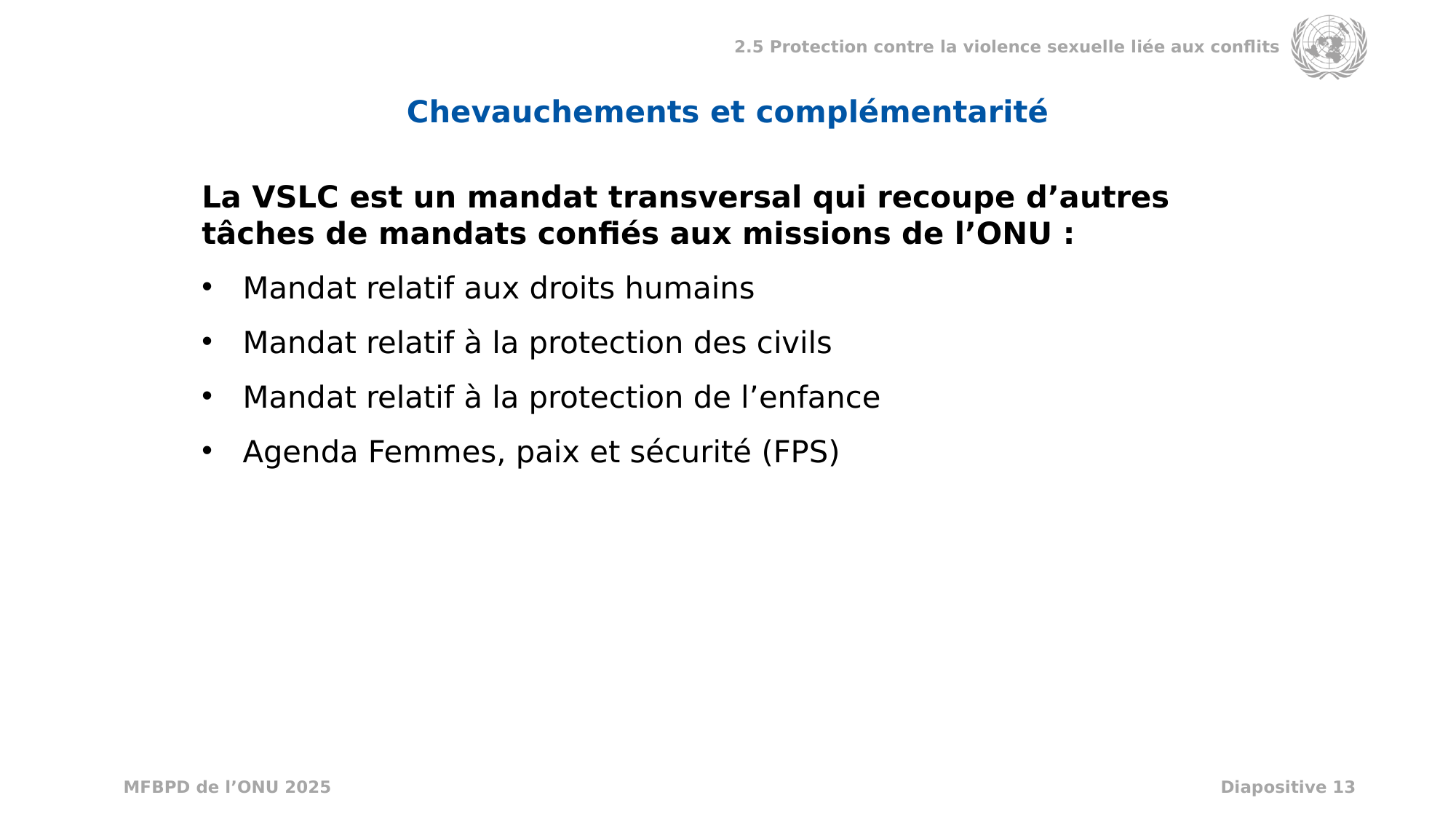

Chevauchements et complémentarité
La VSLC est un mandat transversal qui recoupe d’autres tâches de mandats confiés aux missions de l’ONU :
Mandat relatif aux droits humains
Mandat relatif à la protection des civils
Mandat relatif à la protection de l’enfance
Agenda Femmes, paix et sécurité (FPS)